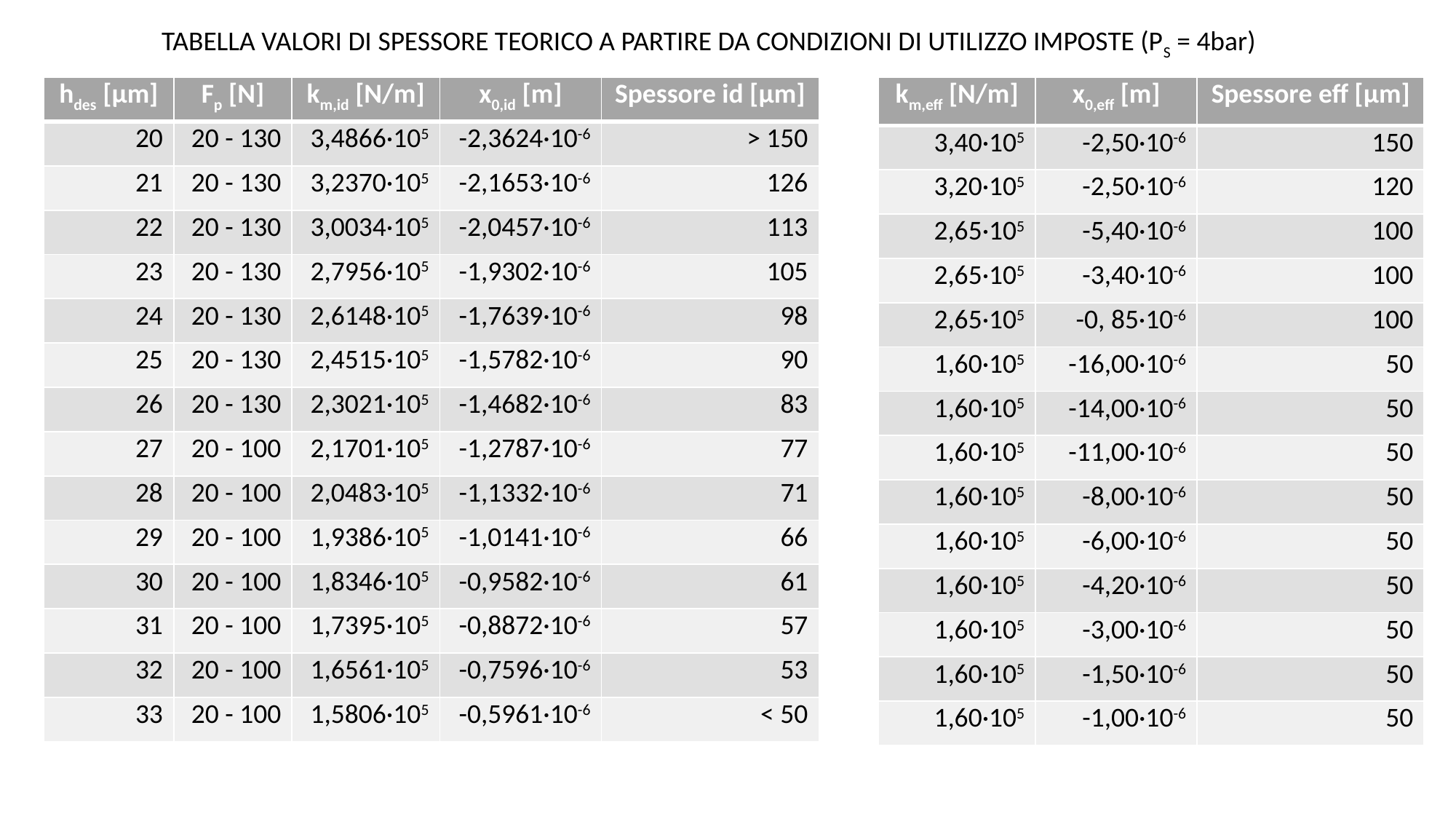

TABELLA VALORI DI SPESSORE TEORICO A PARTIRE DA CONDIZIONI DI UTILIZZO IMPOSTE (PS = 4bar)
| hdes [μm] | Fp [N] | km,id [N/m] | x0,id [m] | Spessore id [μm] |
| --- | --- | --- | --- | --- |
| 20 | 20 - 130 | 3,4866·105 | -2,3624·10-6 | > 150 |
| 21 | 20 - 130 | 3,2370·105 | -2,1653·10-6 | 126 |
| 22 | 20 - 130 | 3,0034·105 | -2,0457·10-6 | 113 |
| 23 | 20 - 130 | 2,7956·105 | -1,9302·10-6 | 105 |
| 24 | 20 - 130 | 2,6148·105 | -1,7639·10-6 | 98 |
| 25 | 20 - 130 | 2,4515·105 | -1,5782·10-6 | 90 |
| 26 | 20 - 130 | 2,3021·105 | -1,4682·10-6 | 83 |
| 27 | 20 - 100 | 2,1701·105 | -1,2787·10-6 | 77 |
| 28 | 20 - 100 | 2,0483·105 | -1,1332·10-6 | 71 |
| 29 | 20 - 100 | 1,9386·105 | -1,0141·10-6 | 66 |
| 30 | 20 - 100 | 1,8346·105 | -0,9582·10-6 | 61 |
| 31 | 20 - 100 | 1,7395·105 | -0,8872·10-6 | 57 |
| 32 | 20 - 100 | 1,6561·105 | -0,7596·10-6 | 53 |
| 33 | 20 - 100 | 1,5806·105 | -0,5961·10-6 | < 50 |
| km,eff [N/m] | x0,eff [m] | Spessore eff [μm] |
| --- | --- | --- |
| 3,40·105 | -2,50·10-6 | 150 |
| 3,20·105 | -2,50·10-6 | 120 |
| 2,65·105 | -5,40·10-6 | 100 |
| 2,65·105 | -3,40·10-6 | 100 |
| 2,65·105 | -0, 85·10-6 | 100 |
| 1,60·105 | -16,00·10-6 | 50 |
| 1,60·105 | -14,00·10-6 | 50 |
| 1,60·105 | -11,00·10-6 | 50 |
| 1,60·105 | -8,00·10-6 | 50 |
| 1,60·105 | -6,00·10-6 | 50 |
| 1,60·105 | -4,20·10-6 | 50 |
| 1,60·105 | -3,00·10-6 | 50 |
| 1,60·105 | -1,50·10-6 | 50 |
| 1,60·105 | -1,00·10-6 | 50 |